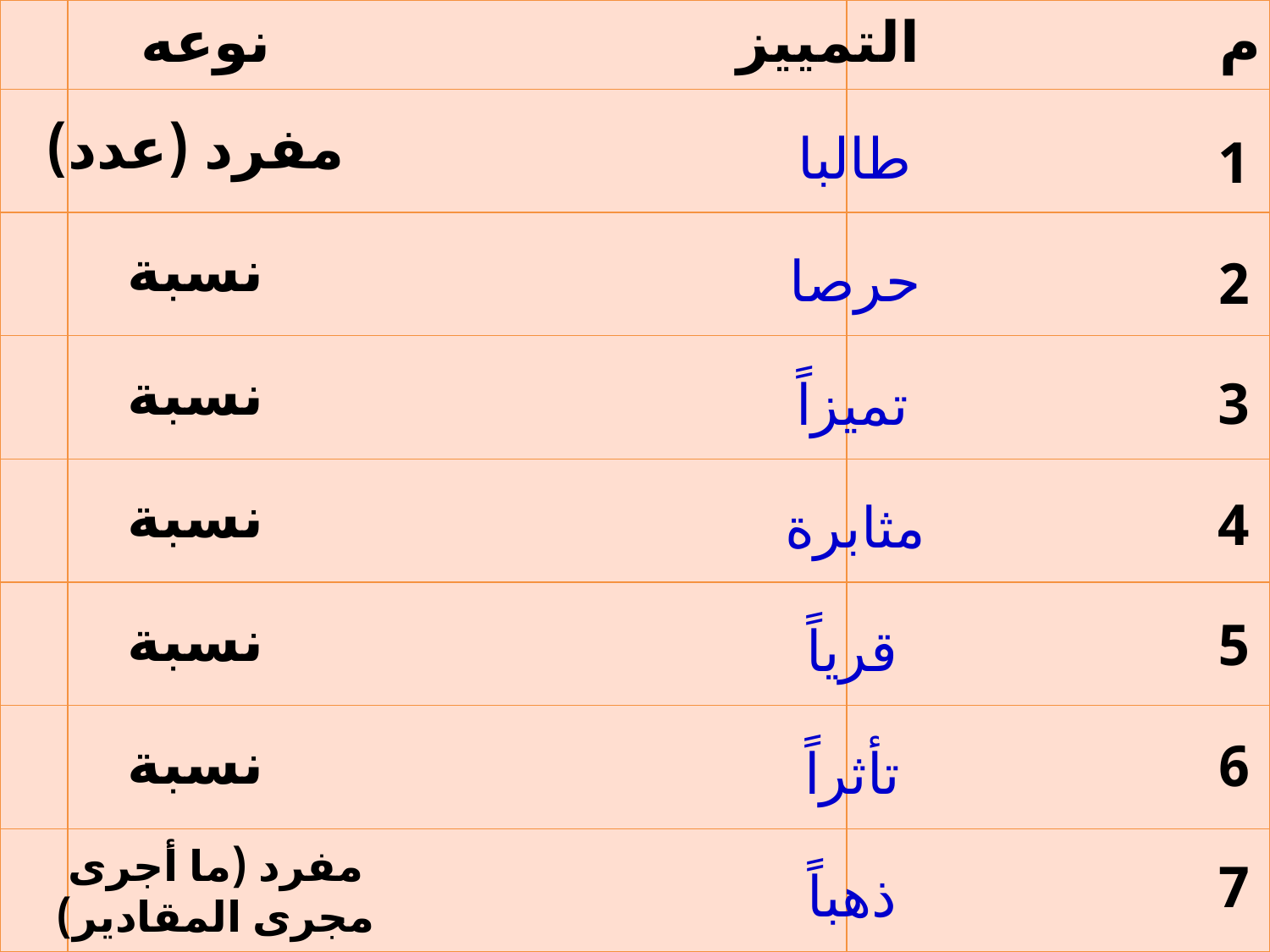

|  |  |  |
| --- | --- | --- |
|  |  |  |
|  |  |  |
|  |  |  |
|  |  |  |
|  |  |  |
|  |  |  |
|  |  |  |
نوعه
التمييز
م
مفرد (عدد)
طالبا
1
نسبة
حرصا
2
نسبة
3
تميزاً
نسبة
4
مثابرة
نسبة
5
قرياً
نسبة
6
تأثراً
مفرد (ما أجرى مجرى المقادير)
7
ذهباً